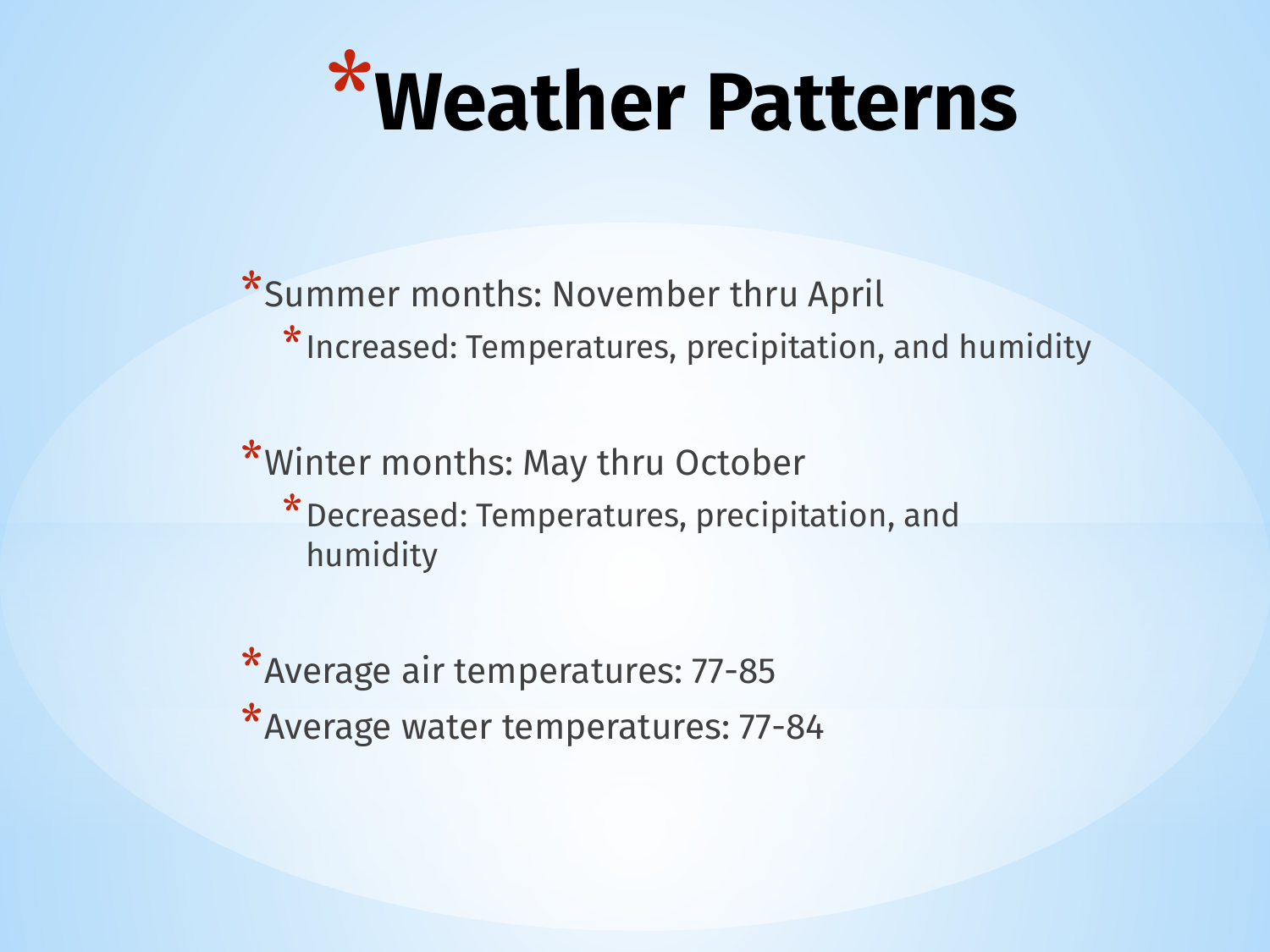

# Weather Patterns
Summer months: November thru April
Increased: Temperatures, precipitation, and humidity

Winter months: May thru October
Decreased: Temperatures, precipitation, and humidity

Average air temperatures: 77-85
Average water temperatures: 77-84